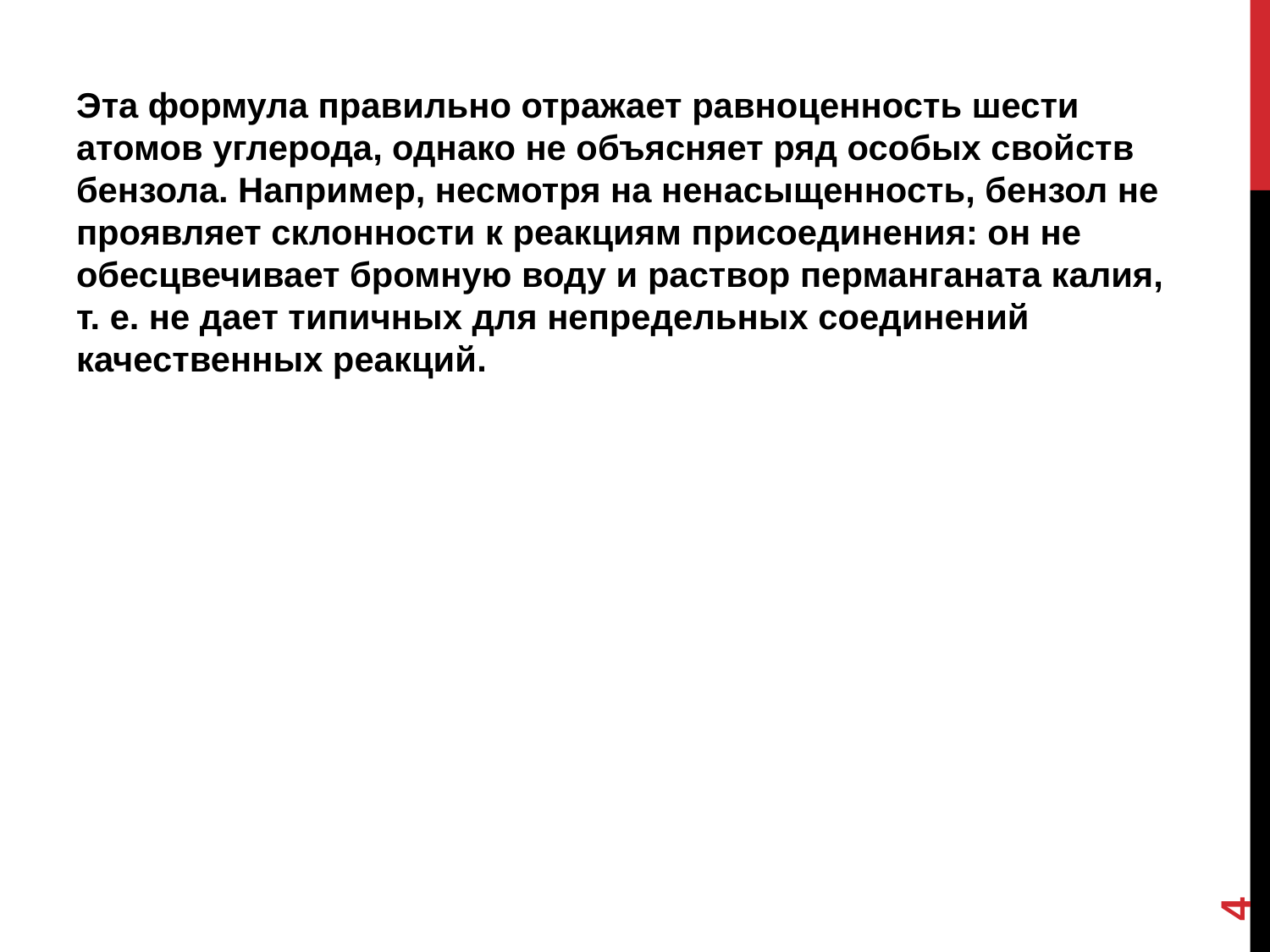

Эта формула правильно отражает равноценность шести атомов углерода, однако не объясняет ряд особых свойств бензола. Например, несмотря на ненасыщенность, бензол не проявляет склонности к реакциям присоединения: он не обесцвечивает бромную воду и раствор перманганата калия, т. е. не дает типичных для непредельных соединений качественных реакций.
4